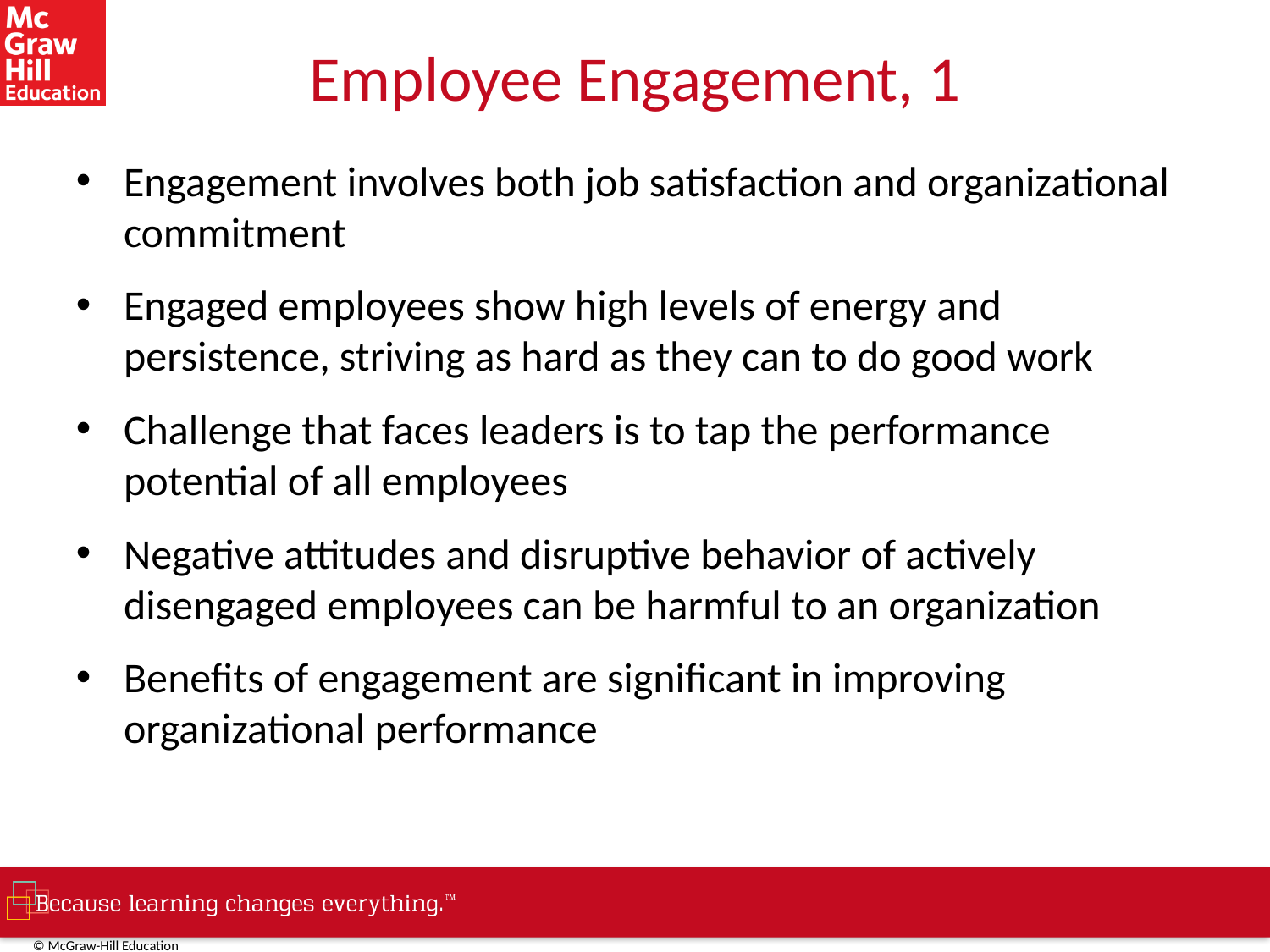

# Employee Engagement, 1
Engagement involves both job satisfaction and organizational commitment
Engaged employees show high levels of energy and persistence, striving as hard as they can to do good work
Challenge that faces leaders is to tap the performance potential of all employees
Negative attitudes and disruptive behavior of actively disengaged employees can be harmful to an organization
Benefits of engagement are significant in improving organizational performance